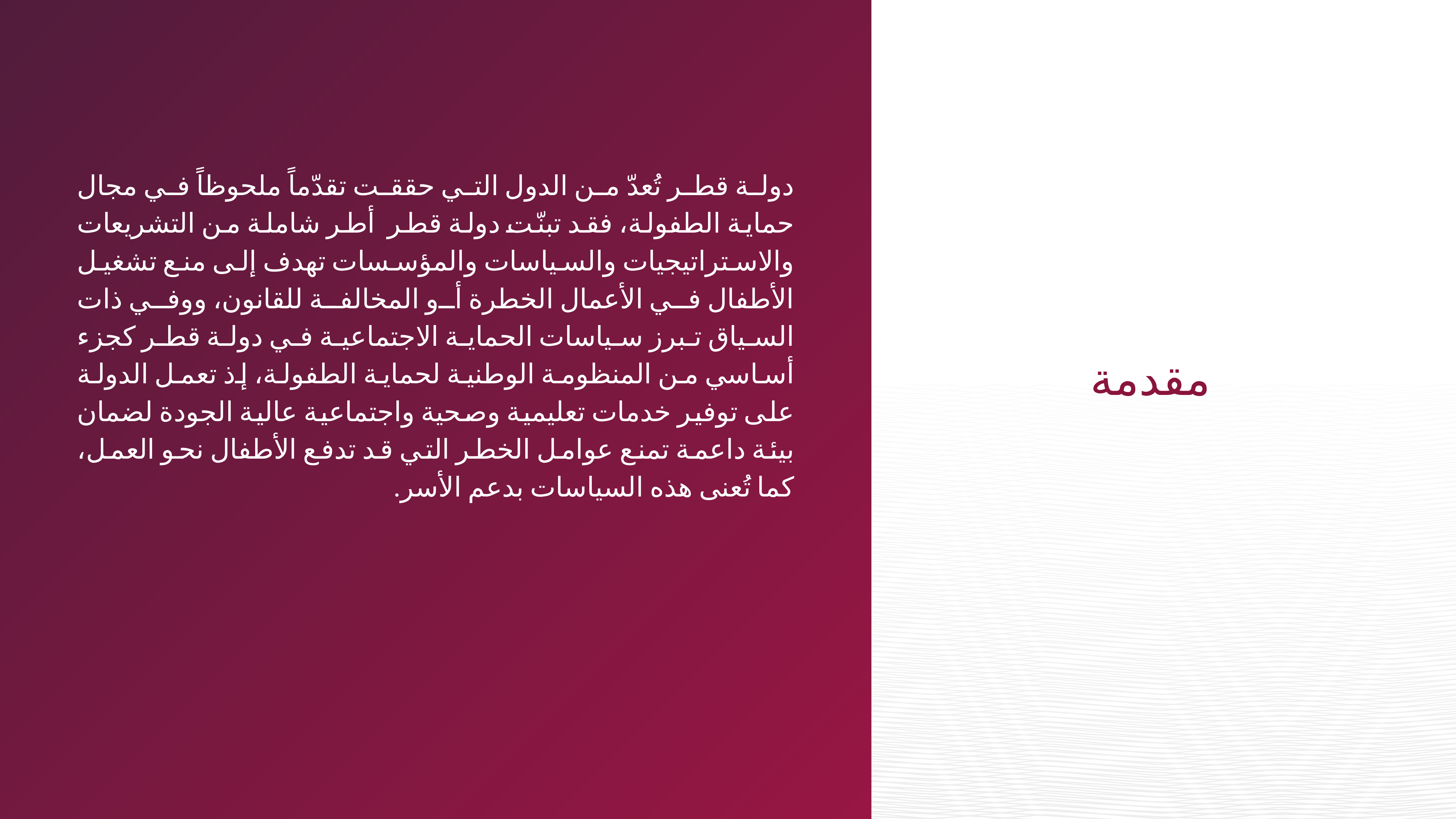

دولة قطر تُعدّ من الدول التي حققت تقدّماً ملحوظاً في مجال حماية الطفولة، فقد تبنّت دولة قطر  أطر شاملة من التشريعات والاستراتيجيات والسياسات والمؤسسات تهدف إلى منع تشغيل الأطفال في الأعمال الخطرة أو المخالفة للقانون، ووفي ذات السياق تبرز سياسات الحماية الاجتماعية في دولة قطر كجزء أساسي من المنظومة الوطنية لحماية الطفولة، إذ تعمل الدولة على توفير خدمات تعليمية وصحية واجتماعية عالية الجودة لضمان بيئة داعمة تمنع عوامل الخطر التي قد تدفع الأطفال نحو العمل، كما تُعنى هذه السياسات بدعم الأسر.

# مقدمة